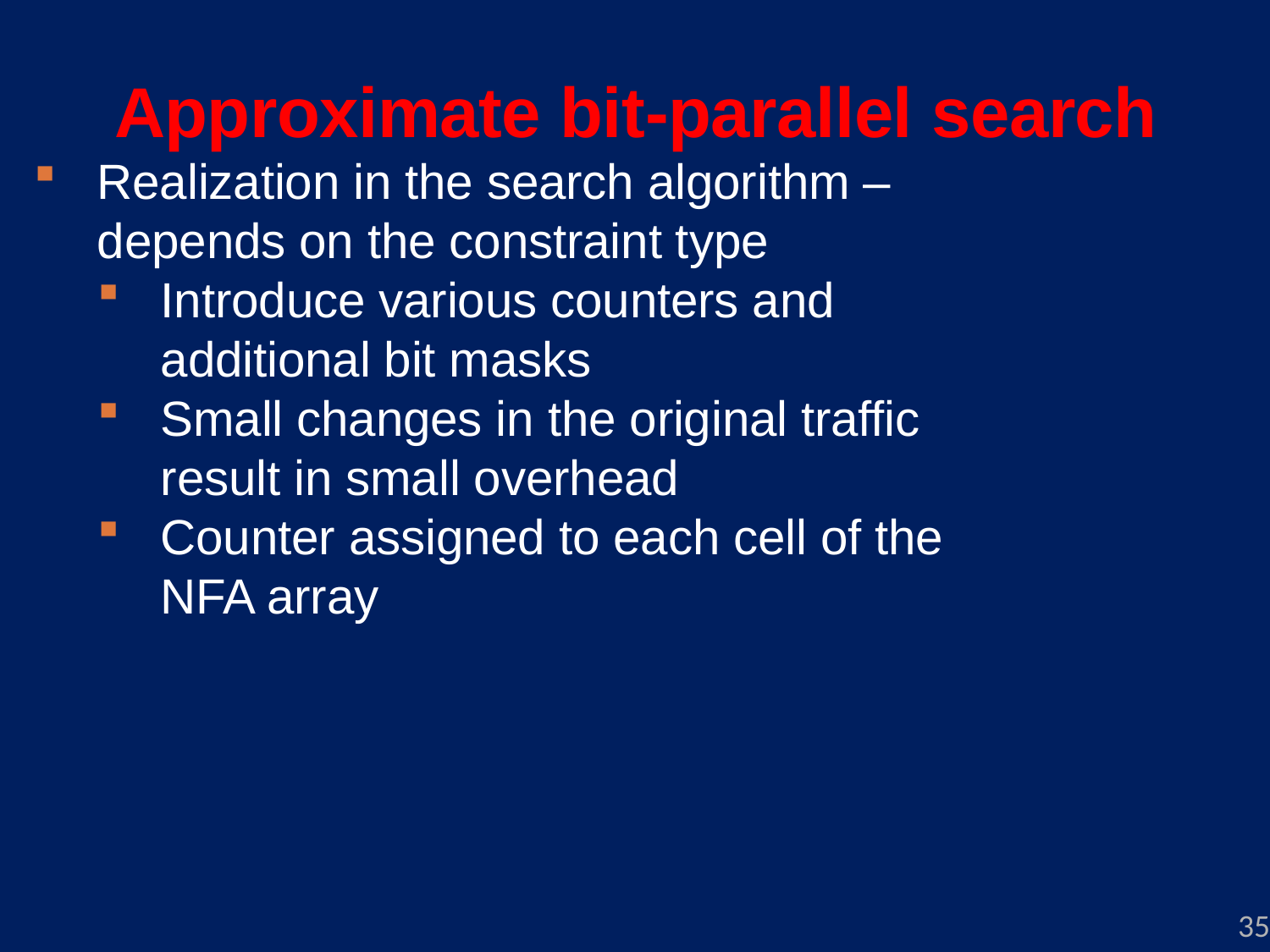

# Approximate bit-parallel search
Realization in the search algorithm – depends on the constraint type
Introduce various counters and additional bit masks
Small changes in the original traffic result in small overhead
Counter assigned to each cell of the NFA array
35